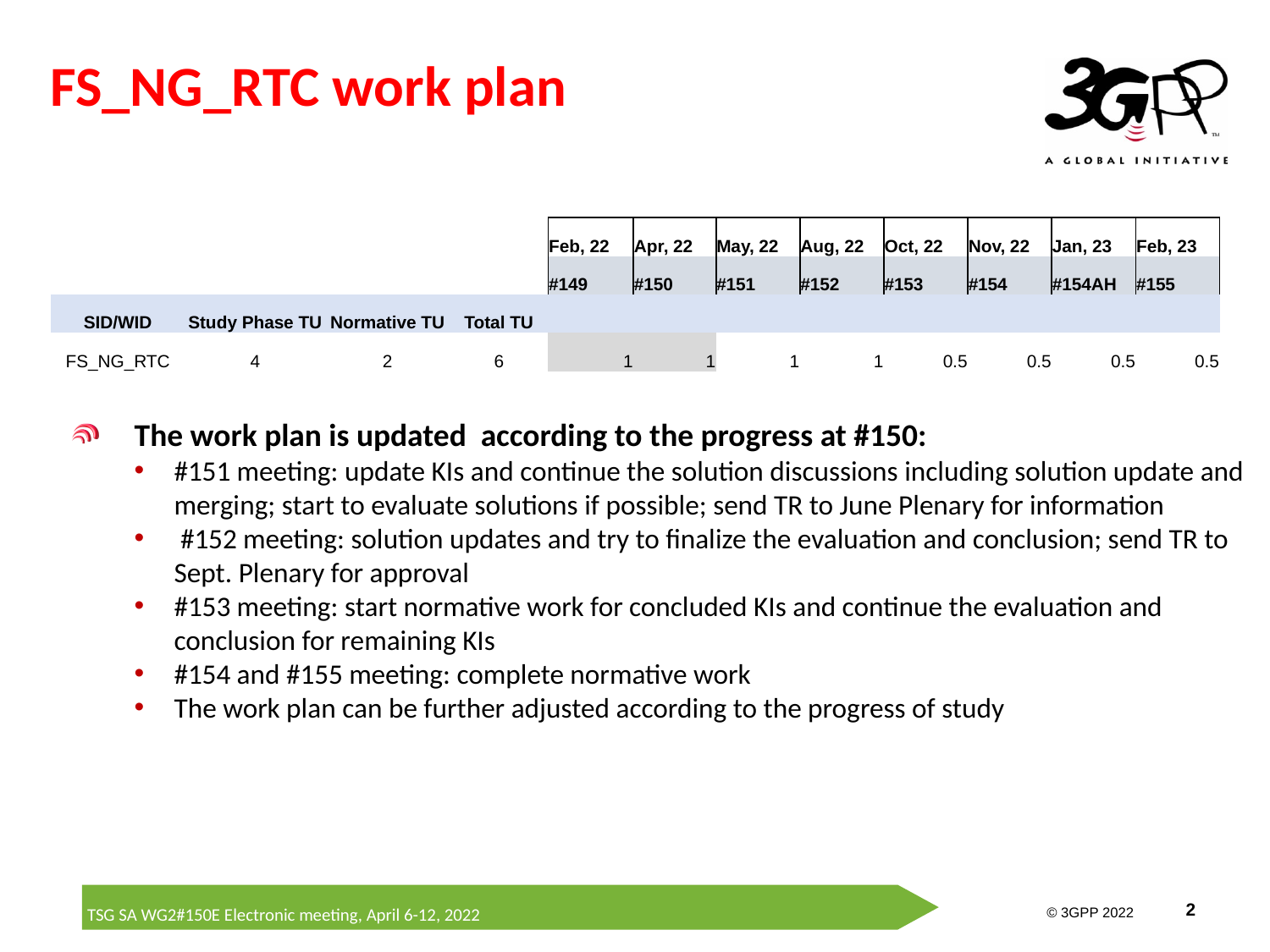

# FS_NG_RTC work plan
|  |  |  |  | Feb, 22 | Apr, 22 | May, 22 | Aug, 22 | Oct, 22 | Nov, 22 | Jan, 23 | Feb, 23 |
| --- | --- | --- | --- | --- | --- | --- | --- | --- | --- | --- | --- |
|  |  |  |  | #149 | #150 | #151 | #152 | #153 | #154 | #154AH | #155 |
| SID/WID | Study Phase TU | Normative TU | Total TU |  |  |  |  |  |  |  |  |
| FS\_NG\_RTC | 4 | 2 | 6 | 1 | 1 | 1 | 1 | 0.5 | 0.5 | 0.5 | 0.5 |
The work plan is updated  according to the progress at #150:
#151 meeting: update KIs and continue the solution discussions including solution update and merging; start to evaluate solutions if possible; send TR to June Plenary for information
 #152 meeting: solution updates and try to finalize the evaluation and conclusion; send TR to Sept. Plenary for approval
#153 meeting: start normative work for concluded KIs and continue the evaluation and conclusion for remaining KIs
#154 and #155 meeting: complete normative work
The work plan can be further adjusted according to the progress of study